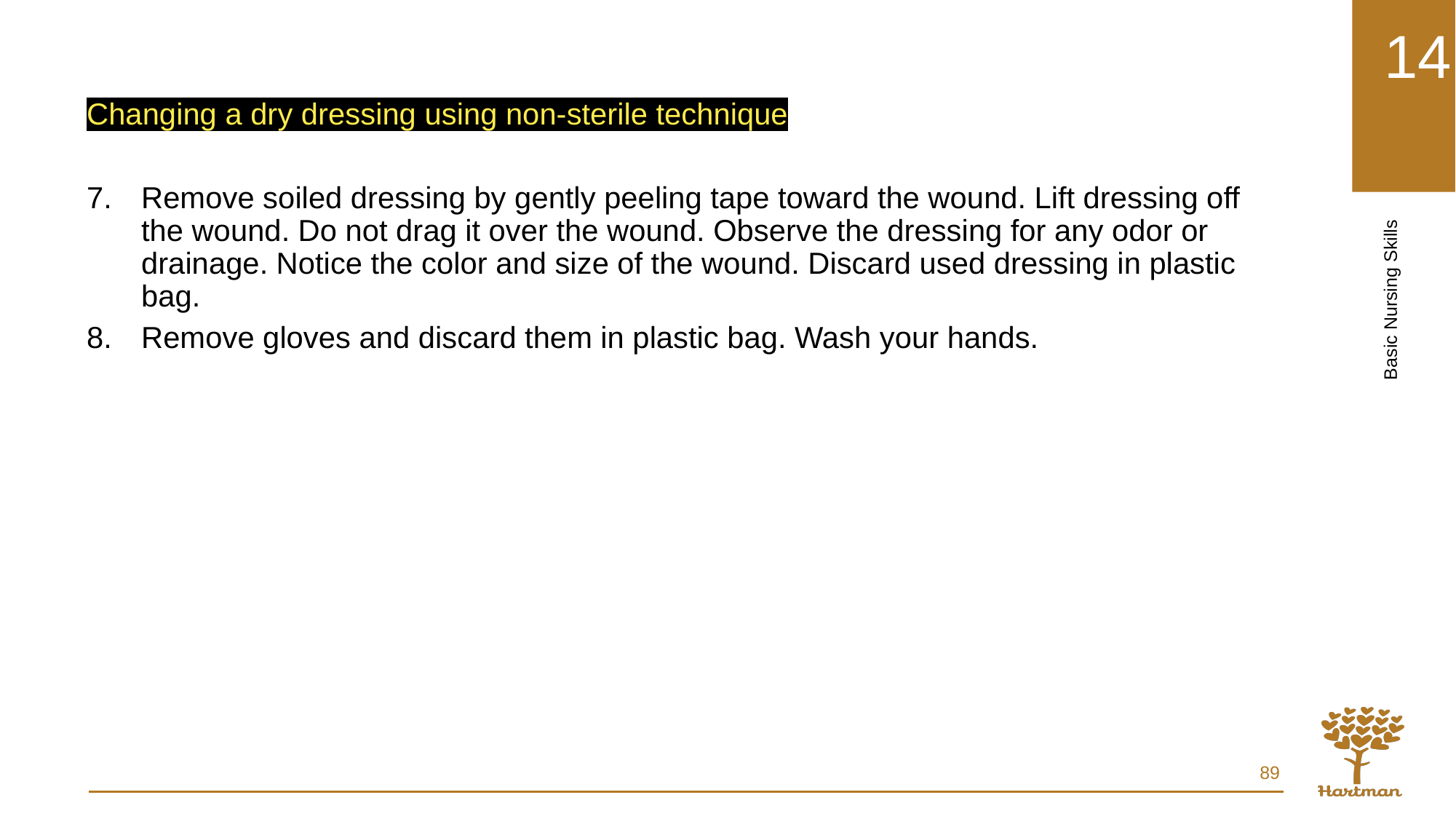

Changing a dry dressing using non-sterile technique

Remove soiled dressing by gently peeling tape toward the wound. Lift dressing off the wound. Do not drag it over the wound. Observe the dressing for any odor or drainage. Notice the color and size of the wound. Discard used dressing in plastic bag.
Remove gloves and discard them in plastic bag. Wash your hands.

89